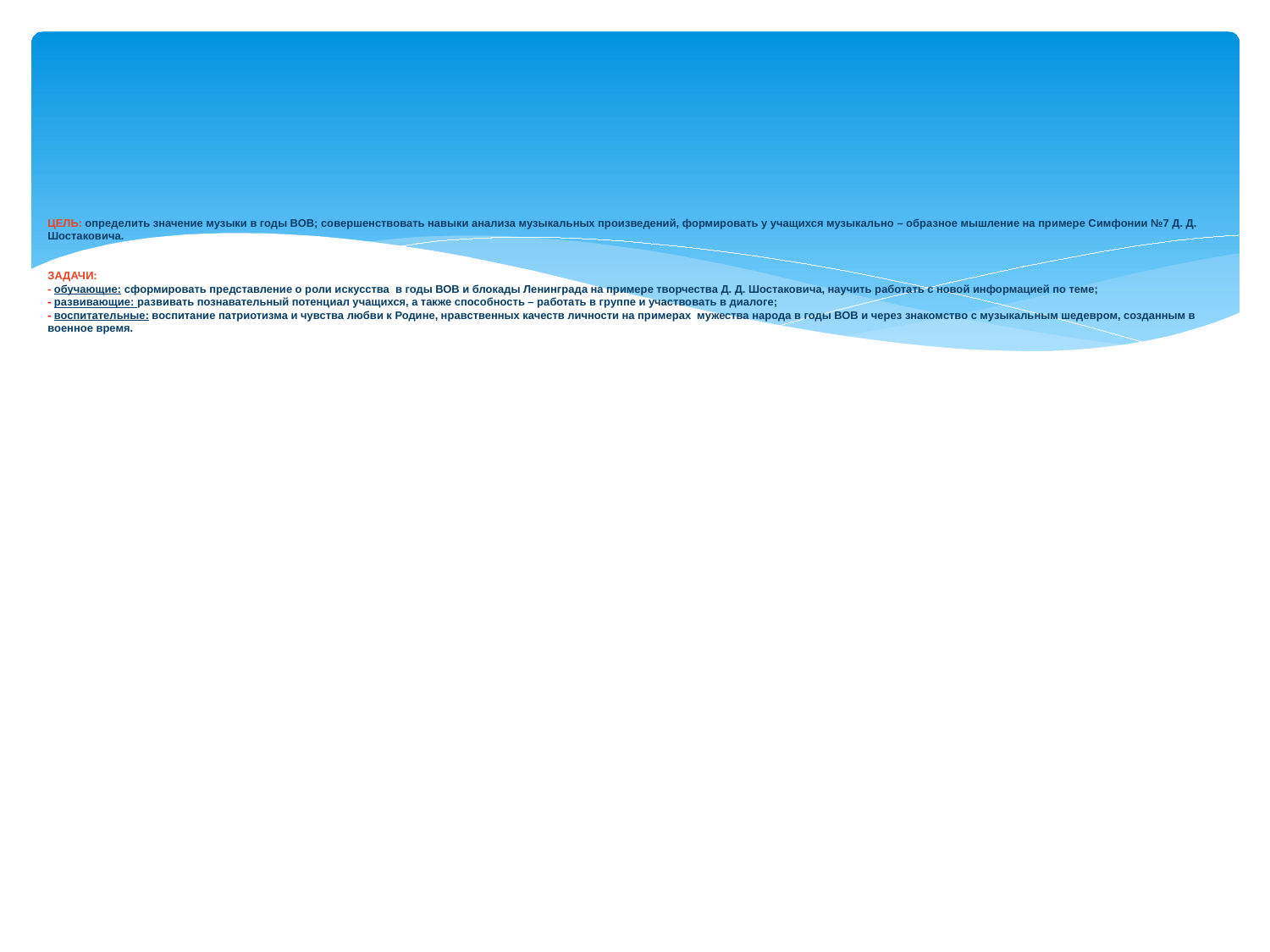

# ЦЕЛЬ: определить значение музыки в годы ВОВ; совершенствовать навыки анализа музыкальных произведений, формировать у учащихся музыкально – образное мышление на примере Симфонии №7 Д. Д. Шостаковича. ЗАДАЧИ: - обучающие: сформировать представление о роли искусства  в годы ВОВ и блокады Ленинграда на примере творчества Д. Д. Шостаковича, научить работать с новой информацией по теме; - развивающие: развивать познавательный потенциал учащихся, а также способность – работать в группе и участвовать в диалоге; - воспитательные: воспитание патриотизма и чувства любви к Родине, нравственных качеств личности на примерах  мужества народа в годы ВОВ и через знакомство с музыкальным шедевром, созданным в военное время.